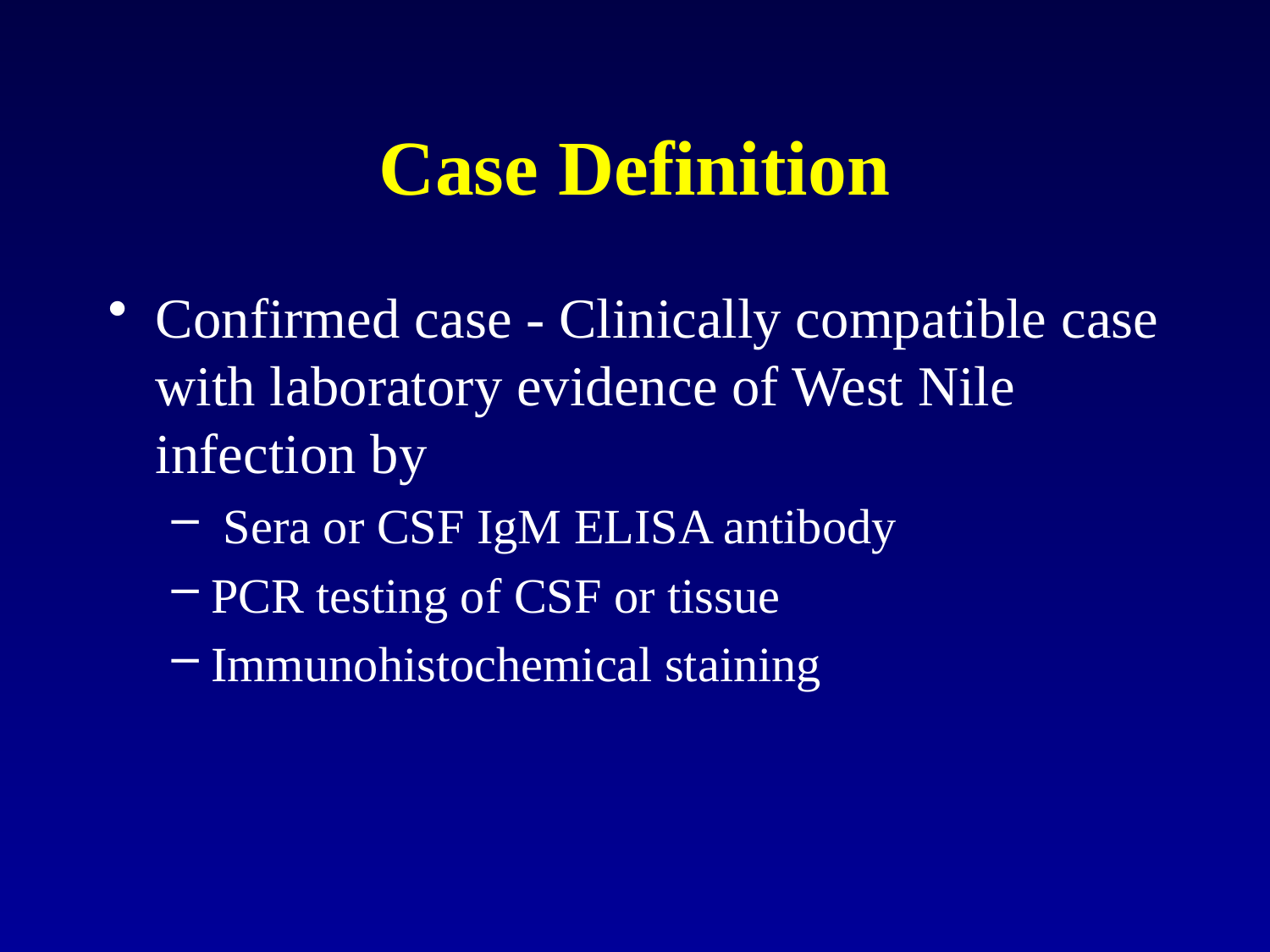

# Case Definition
Confirmed case - Clinically compatible case with laboratory evidence of West Nile infection by
 Sera or CSF IgM ELISA antibody
PCR testing of CSF or tissue
Immunohistochemical staining